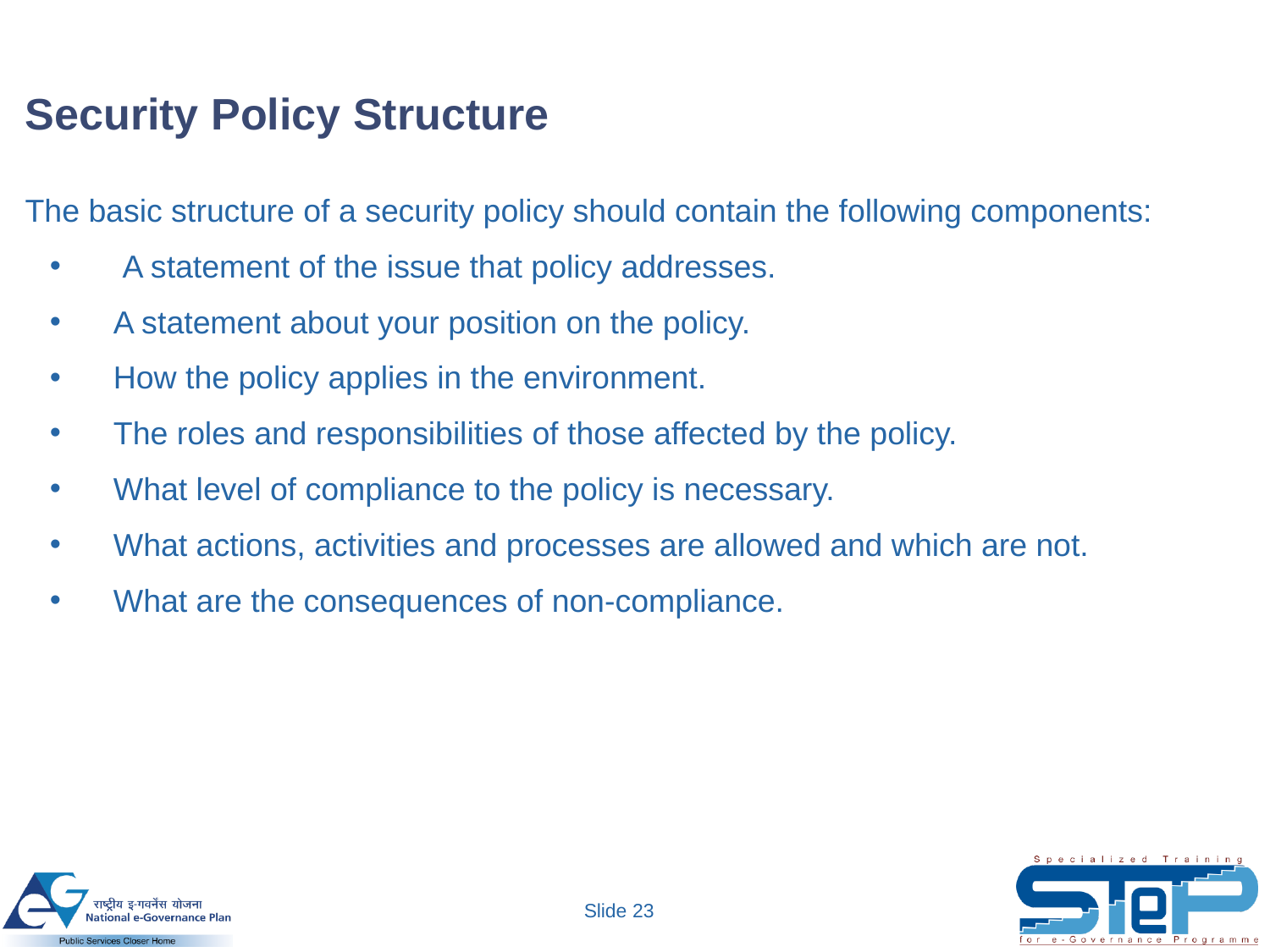

# Security Policy Structure
The basic structure of a security policy should contain the following components:
 A statement of the issue that policy addresses.
A statement about your position on the policy.
How the policy applies in the environment.
The roles and responsibilities of those affected by the policy.
What level of compliance to the policy is necessary.
What actions, activities and processes are allowed and which are not.
What are the consequences of non-compliance.